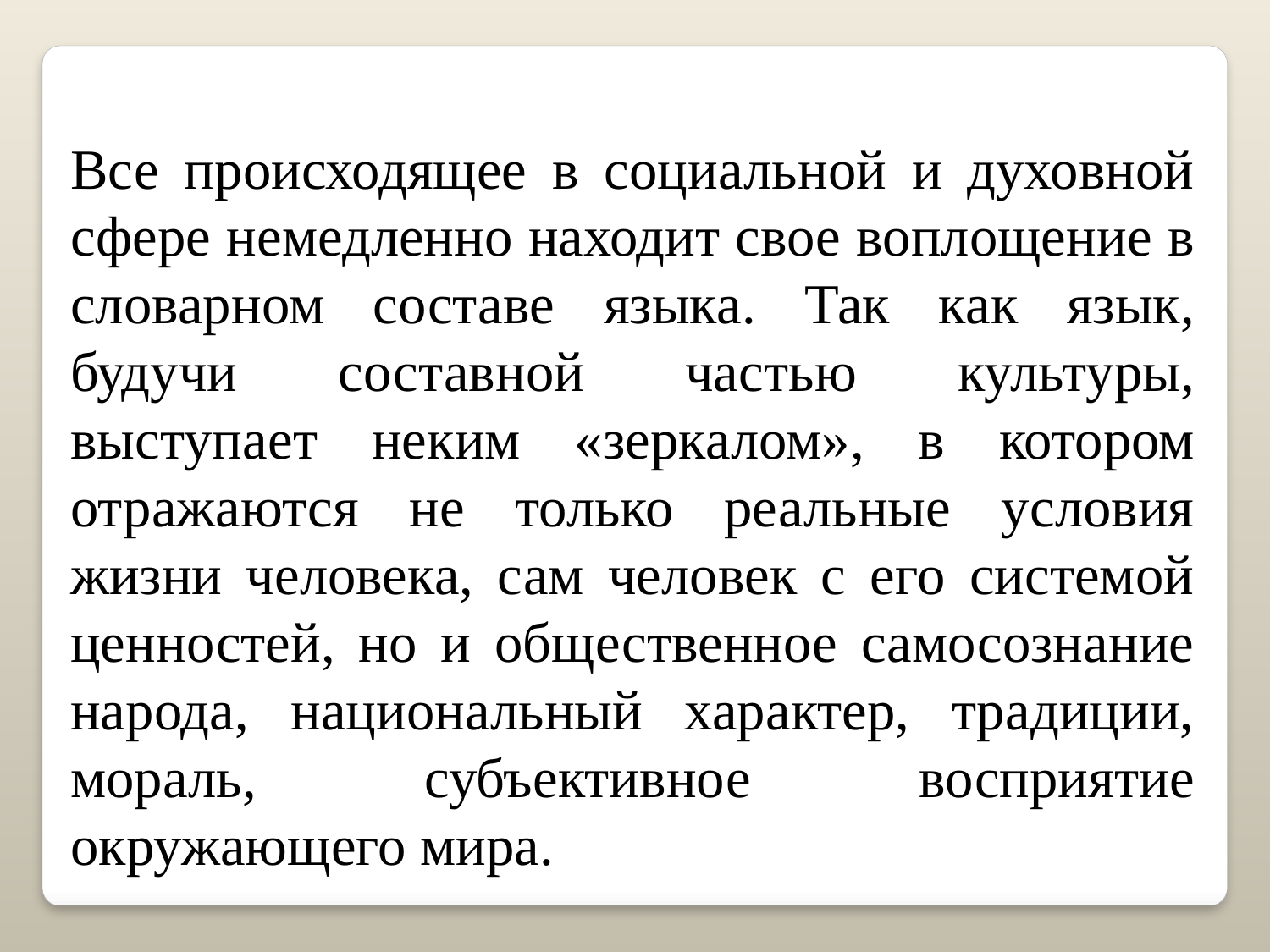

Все происходящее в социальной и духовной сфере немедленно находит свое воплощение в словарном составе языка. Так как язык, будучи составной частью культуры, выступает неким «зеркалом», в котором отражаются не только реальные условия жизни человека, сам человек с его системой ценностей, но и общественное самосознание народа, национальный характер, традиции, мораль, субъективное восприятие окружающего мира.